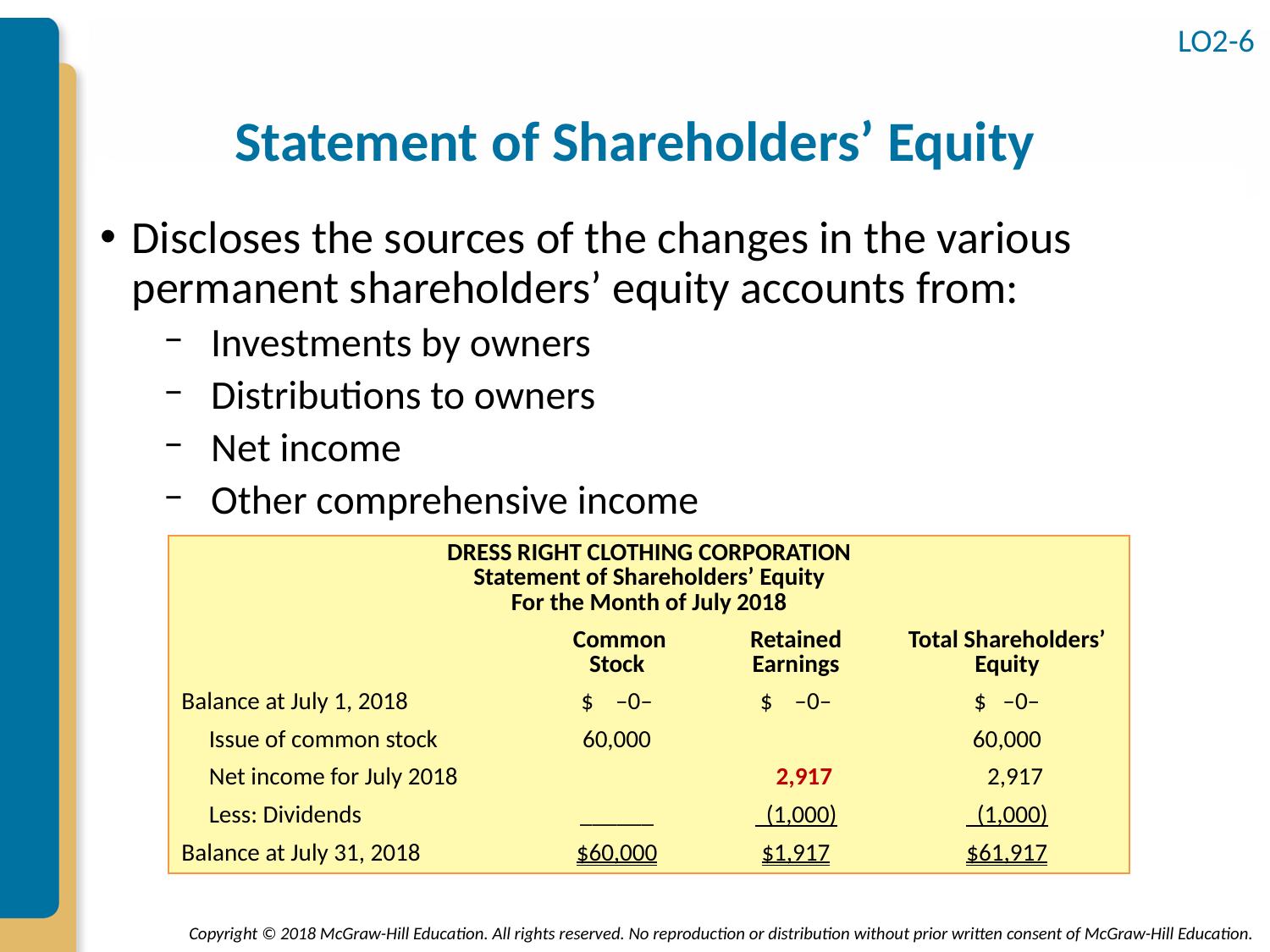

LO2-6
# Statement of Shareholders’ Equity
Discloses the sources of the changes in the various permanent shareholders’ equity accounts from:
Investments by owners
Distributions to owners
Net income
Other comprehensive income
| DRESS RIGHT CLOTHING CORPORATION Statement of Shareholders’ Equity For the Month of July 2018 |  |  |  |
| --- | --- | --- | --- |
|  | Common Stock | Retained Earnings | Total Shareholders’ Equity |
| Balance at July 1, 2018 | $ –0– | $ –0– | $ –0– |
| Issue of common stock | 60,000 |  | 60,000 |
| Net income for July 2018 |  | 2,917 | 2,917 |
| Less: Dividends | \_\_\_\_\_\_ | (1,000) | (1,000) |
| Balance at July 31, 2018 | $60,000 | $1,917 | $61,917 |